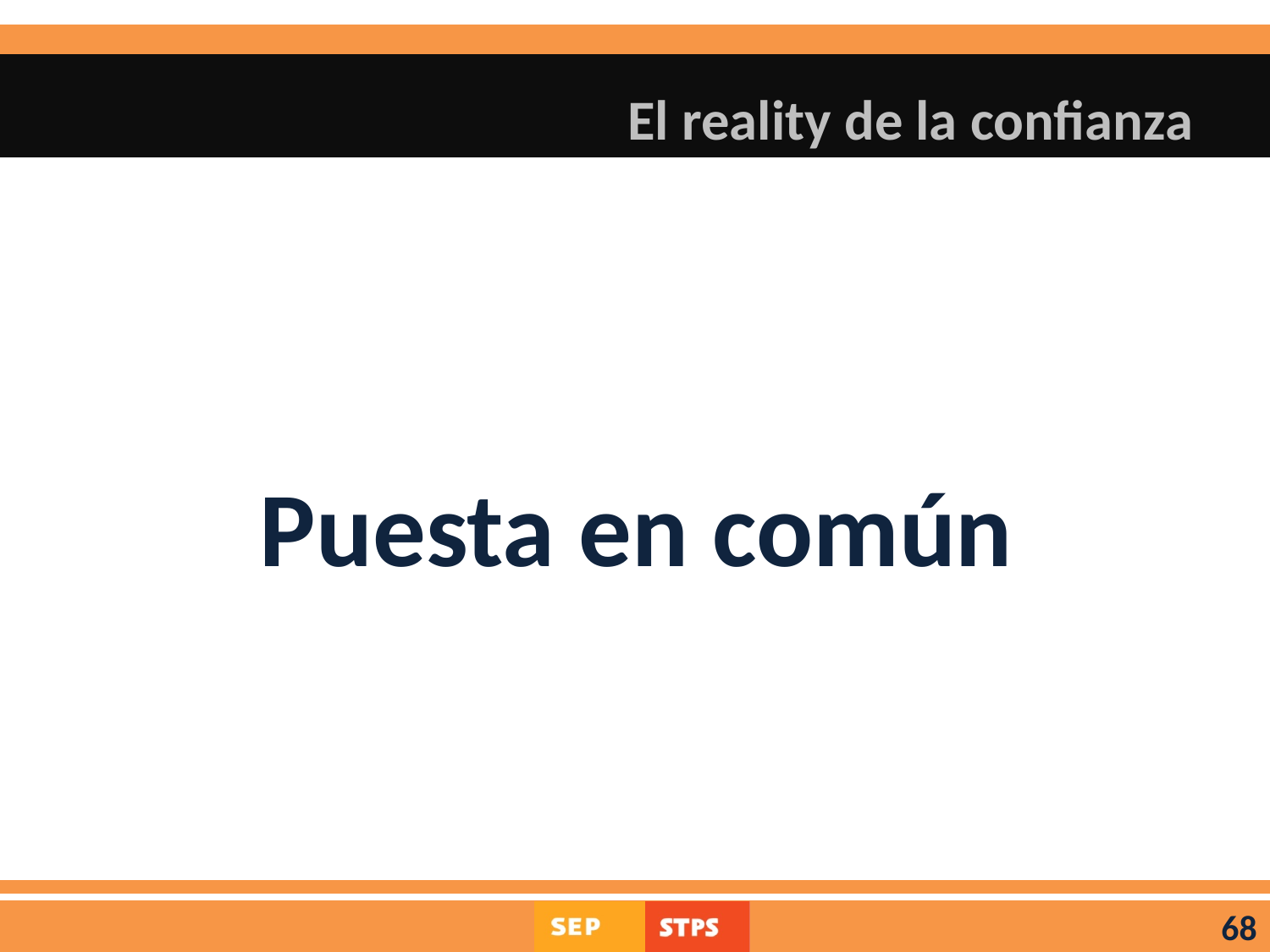

# El reality de la confianza
Puesta en común

68